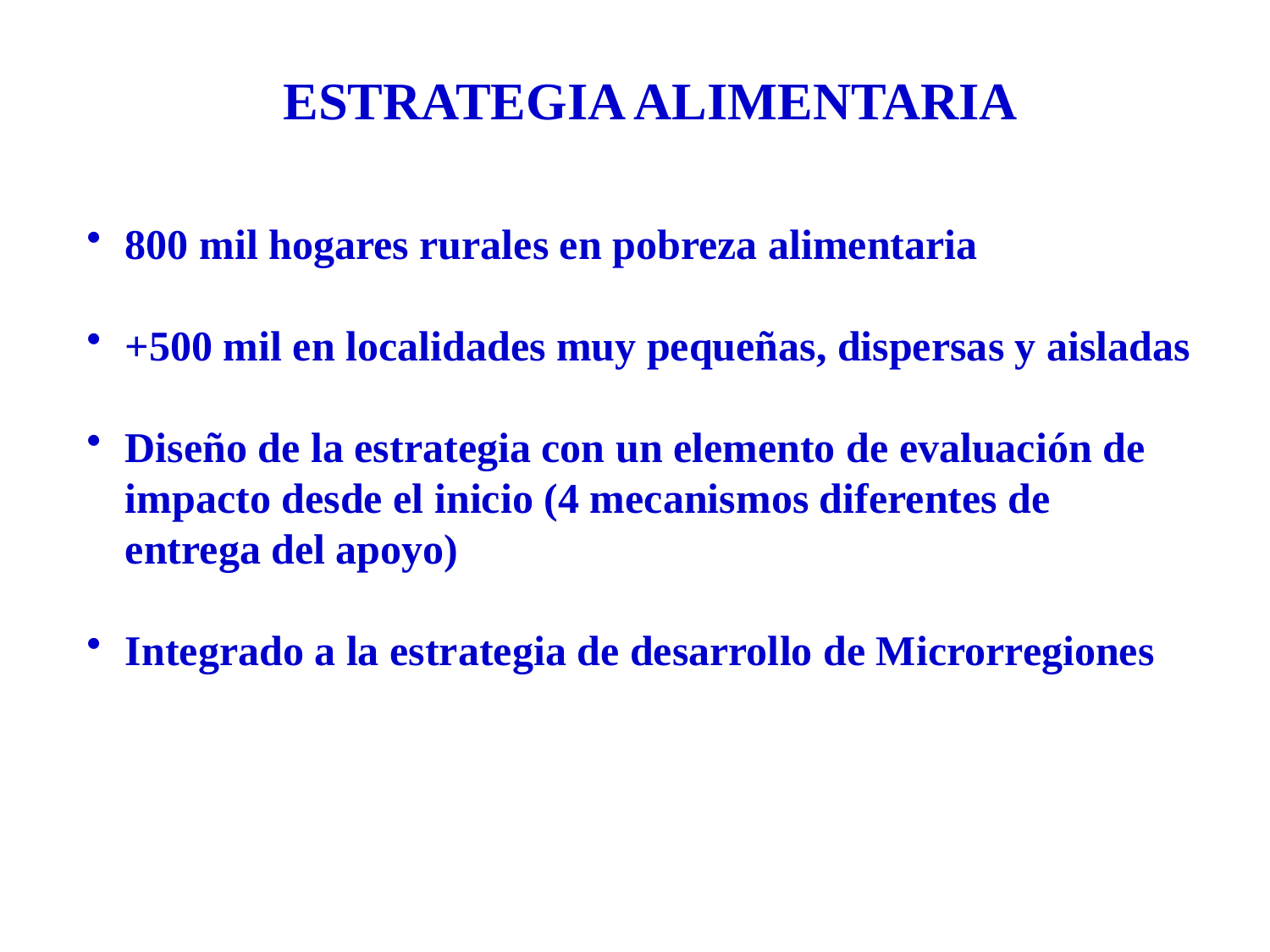

ESTRATEGIA ALIMENTARIA
800 mil hogares rurales en pobreza alimentaria

+500 mil en localidades muy pequeñas, dispersas y aisladas

Diseño de la estrategia con un elemento de evaluación de impacto desde el inicio (4 mecanismos diferentes de entrega del apoyo)

Integrado a la estrategia de desarrollo de Microrregiones